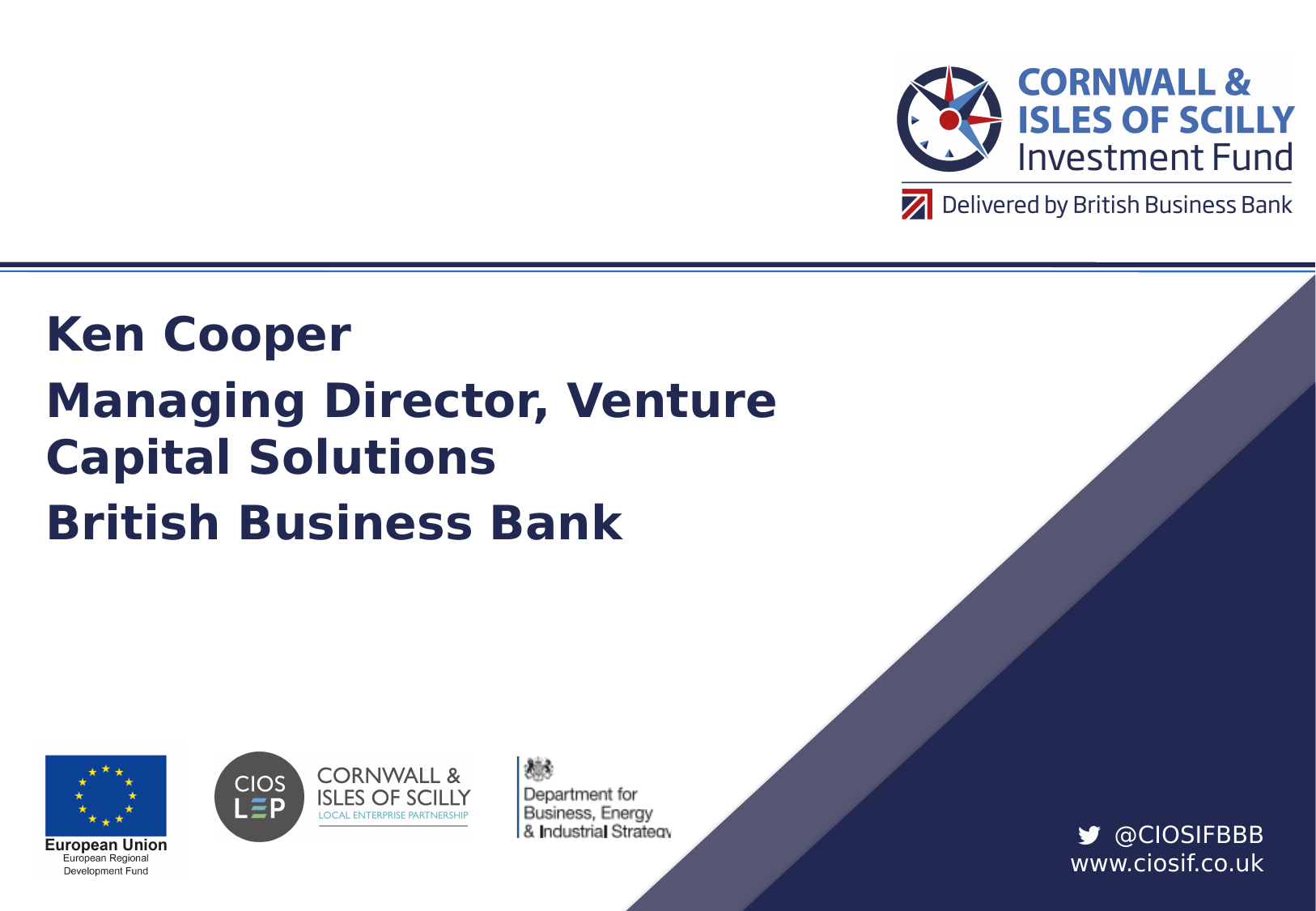

#
Ken Cooper
Managing Director, Venture Capital Solutions
British Business Bank